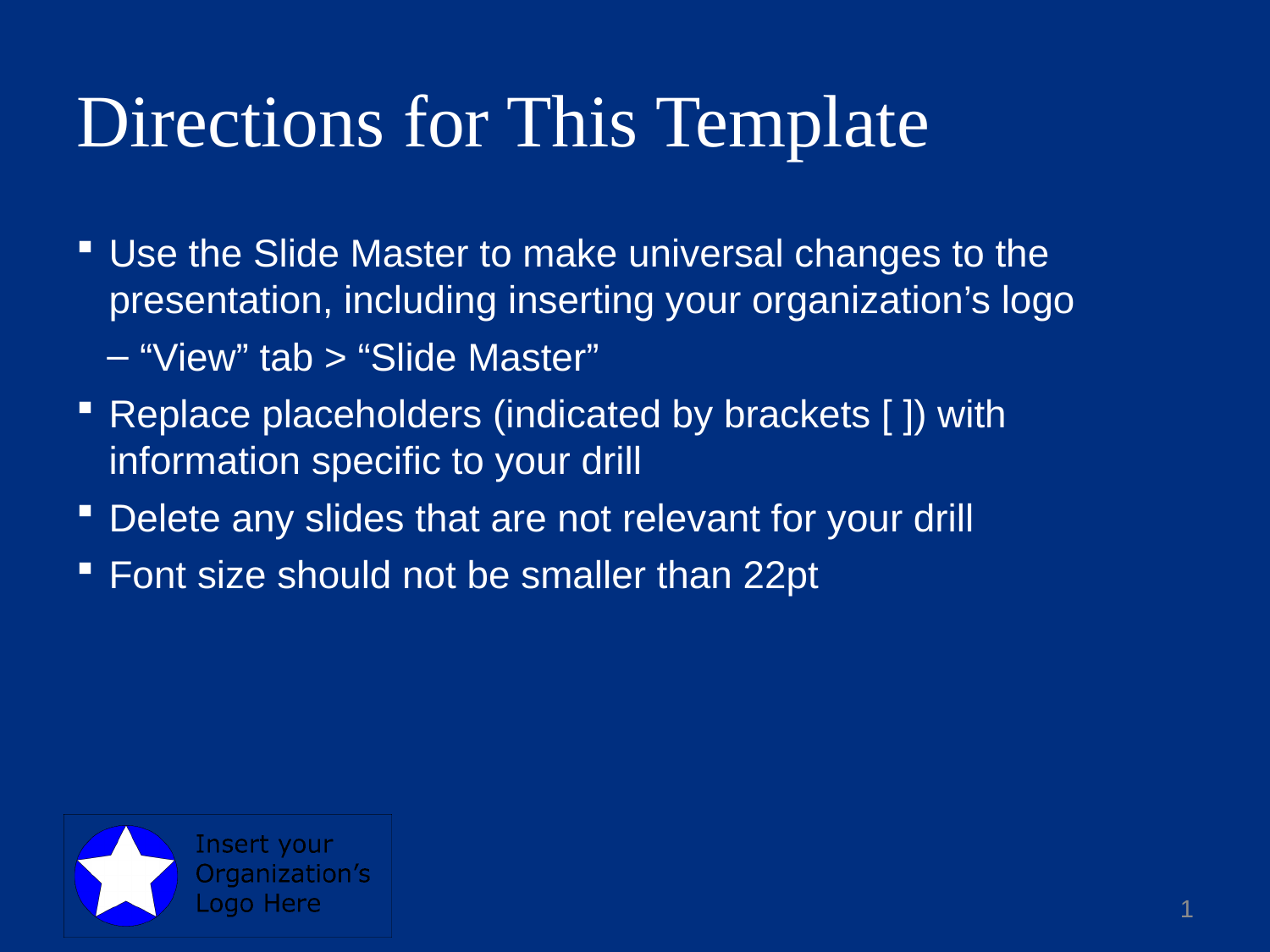

# Directions for This Template
Use the Slide Master to make universal changes to the presentation, including inserting your organization’s logo
“View” tab > “Slide Master”
Replace placeholders (indicated by brackets [ ]) with information specific to your drill
Delete any slides that are not relevant for your drill
Font size should not be smaller than 22pt

1